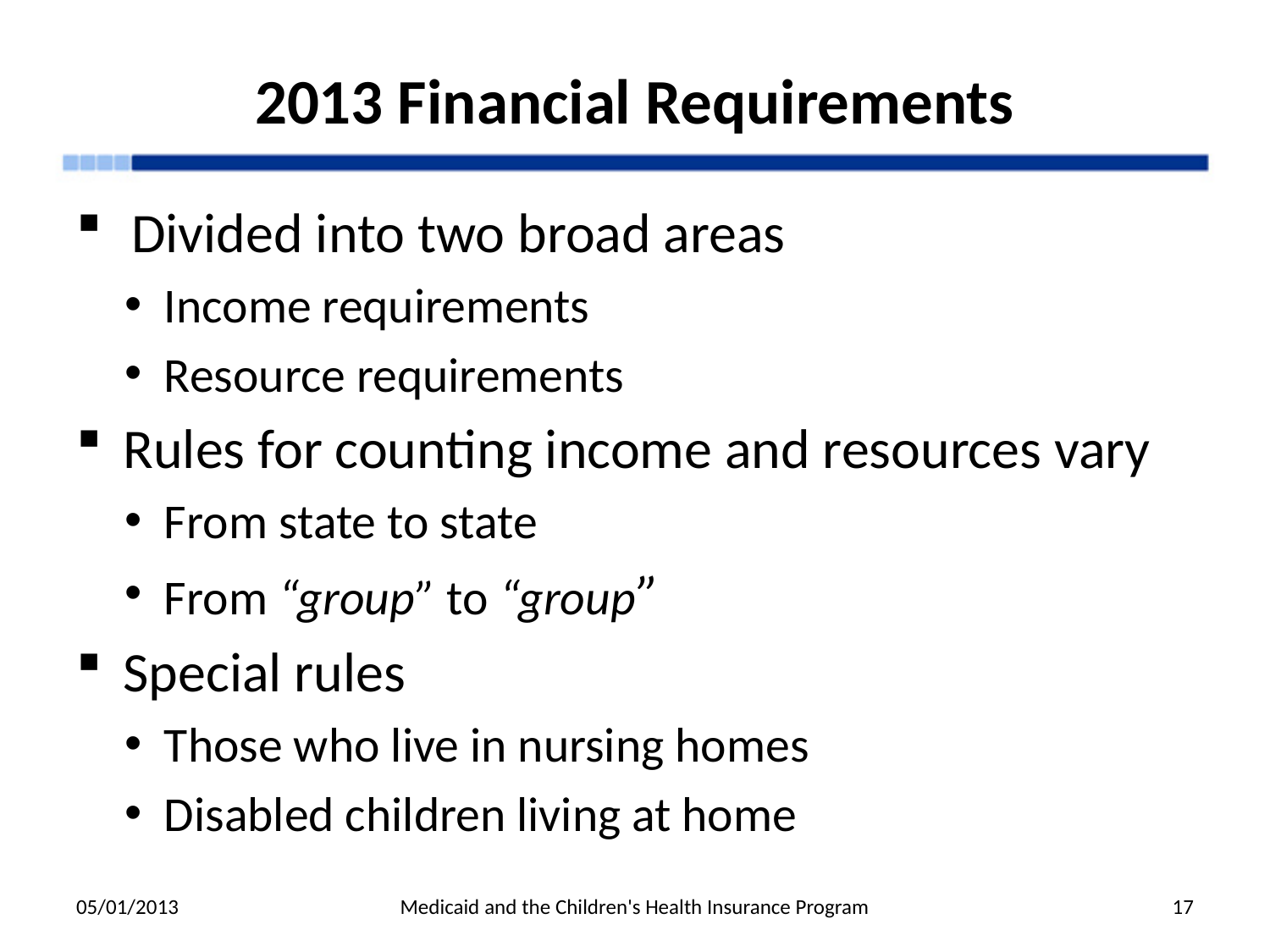

# 2013 Financial Requirements
Divided into two broad areas
Income requirements
Resource requirements
Rules for counting income and resources vary
From state to state
From “group” to “group”
Special rules
Those who live in nursing homes
Disabled children living at home

05/01/2013
Medicaid and the Children's Health Insurance Program
17